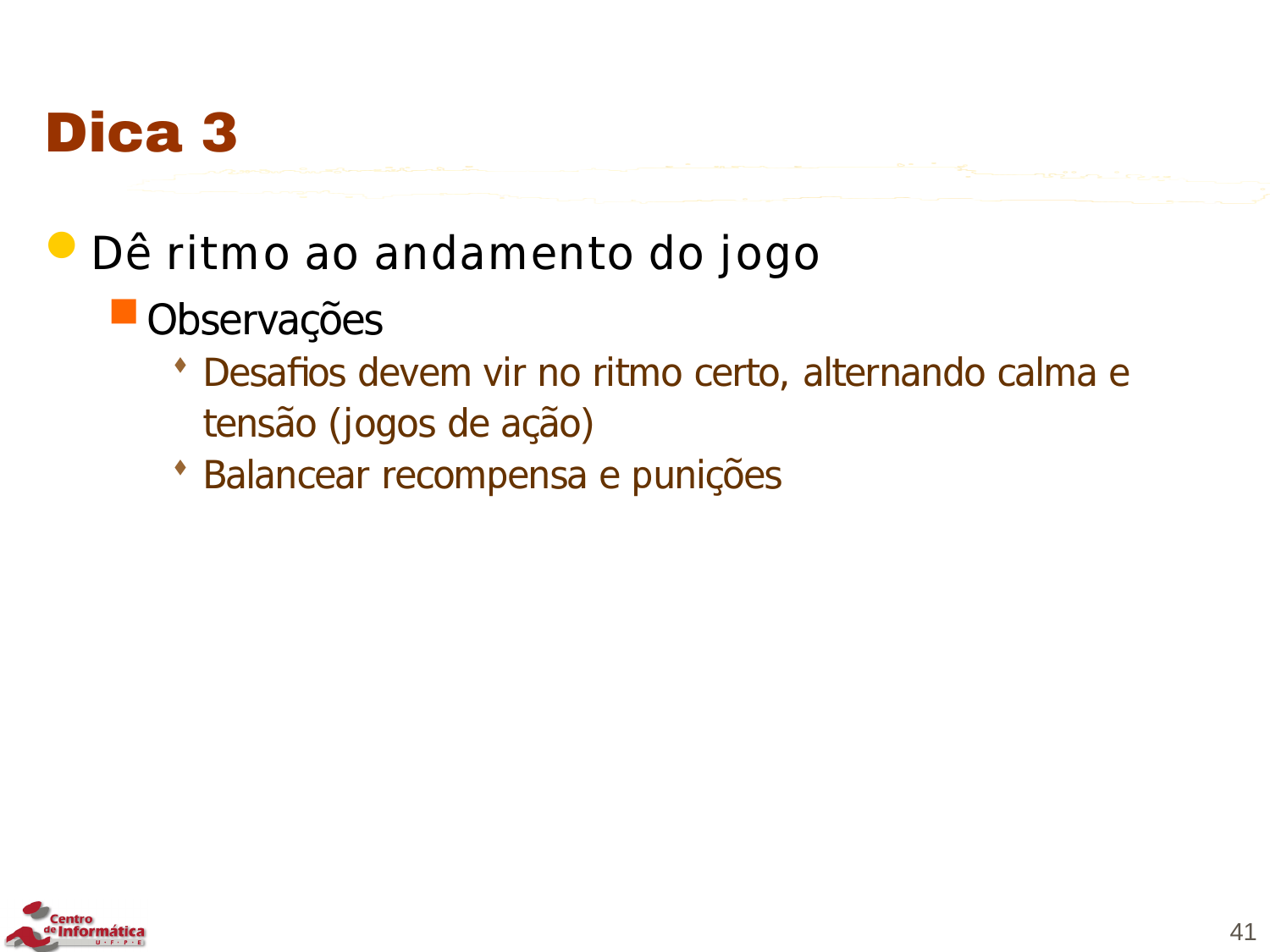

# Dica 3
Dê ritmo ao andamento do jogo
Observações
Desafios devem vir no ritmo certo, alternando calma e tensão (jogos de ação)
Balancear recompensa e punições

41